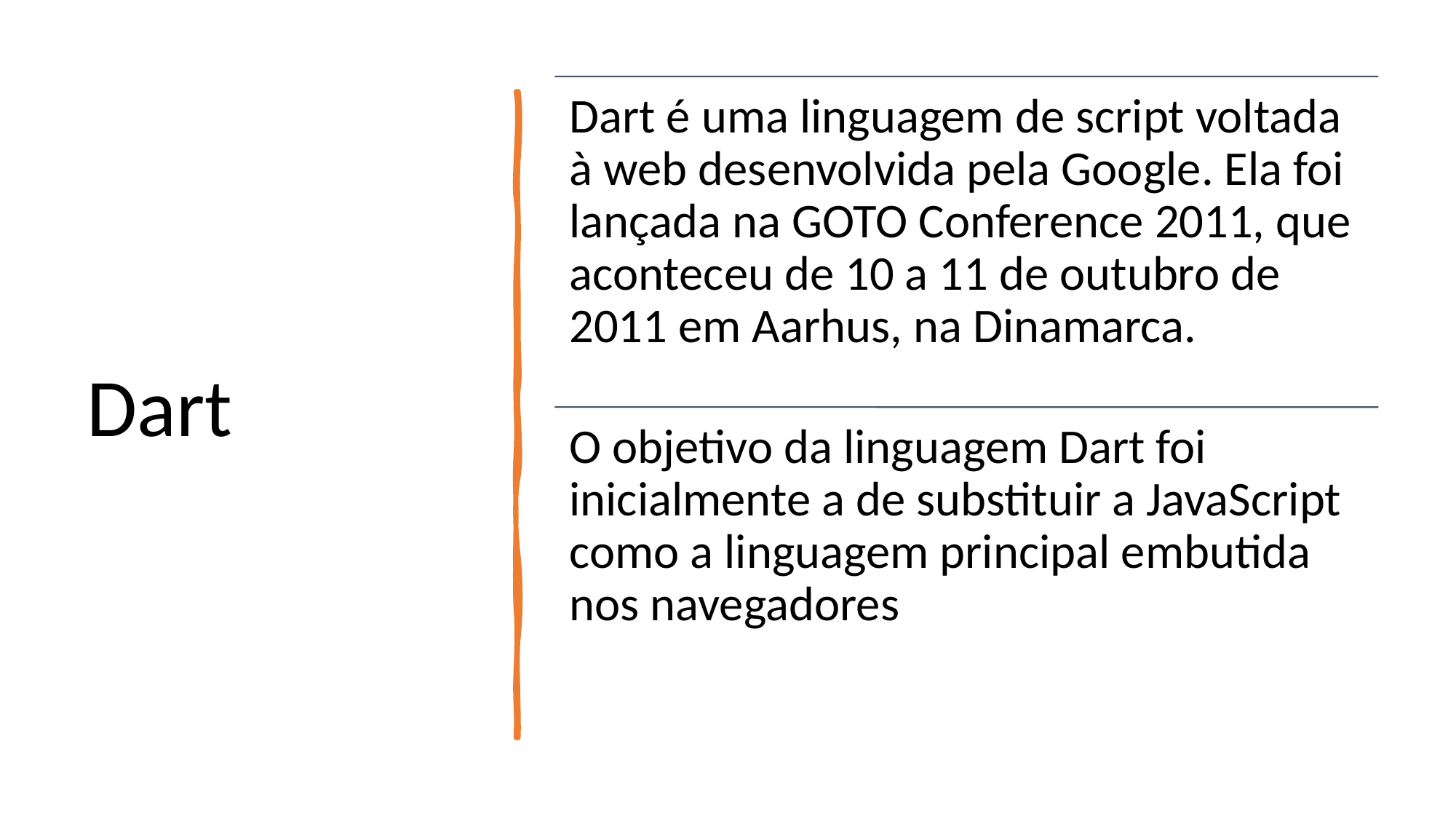

Dart é uma linguagem de script voltada à web desenvolvida pela Google. Ela foi lançada na GOTO Conference 2011, que aconteceu de 10 a 11 de outubro de 2011 em Aarhus, na Dinamarca.
O objetivo da linguagem Dart foi inicialmente a de substituir a JavaScript como a linguagem principal embutida nos navegadores
# Dart